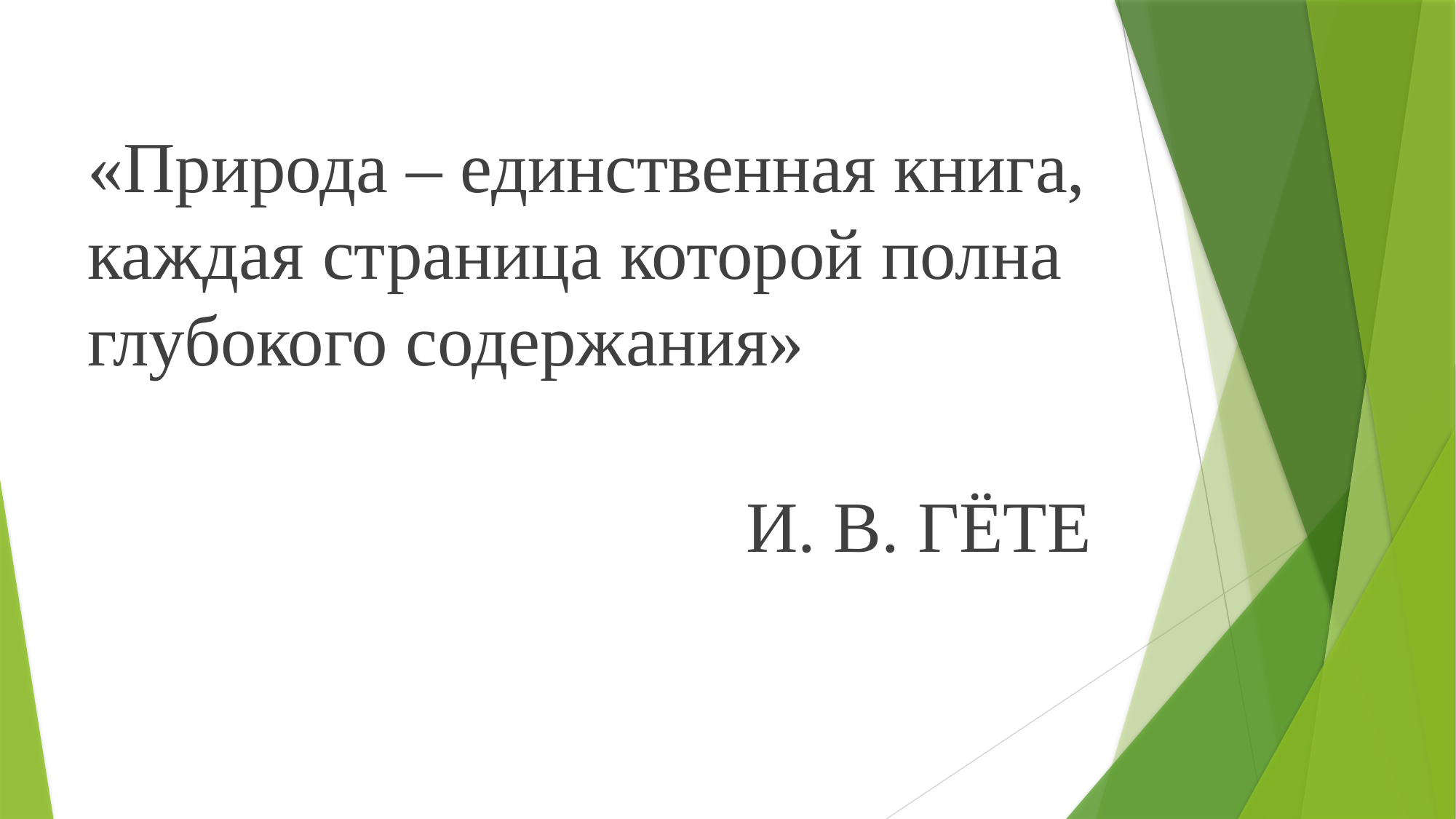

«Природа – единственная книга, каждая страница которой полна глубокого содержания»
               И. В. ГЁТЕ